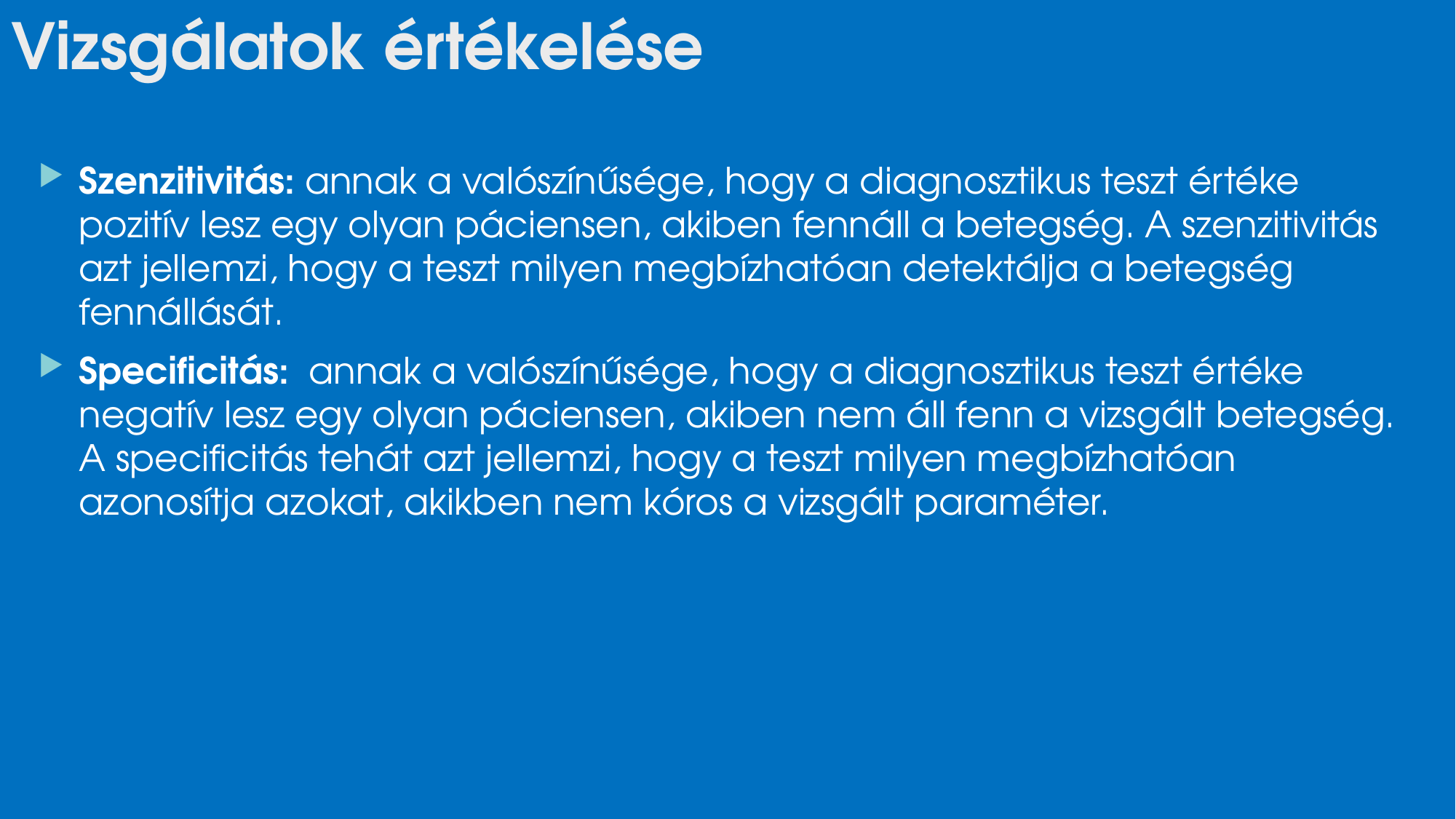

# Vizsgálatok értékelése
Szenzitivitás: annak a valószínűsége, hogy a diagnosztikus teszt értéke pozitív lesz egy olyan páciensen, akiben fennáll a betegség. A szenzitivitás azt jellemzi, hogy a teszt milyen megbízhatóan detektálja a betegség fennállását.
Specificitás:  annak a valószínűsége, hogy a diagnosztikus teszt értéke negatív lesz egy olyan páciensen, akiben nem áll fenn a vizsgált betegség. A specificitás tehát azt jellemzi, hogy a teszt milyen megbízhatóan azonosítja azokat, akikben nem kóros a vizsgált paraméter.